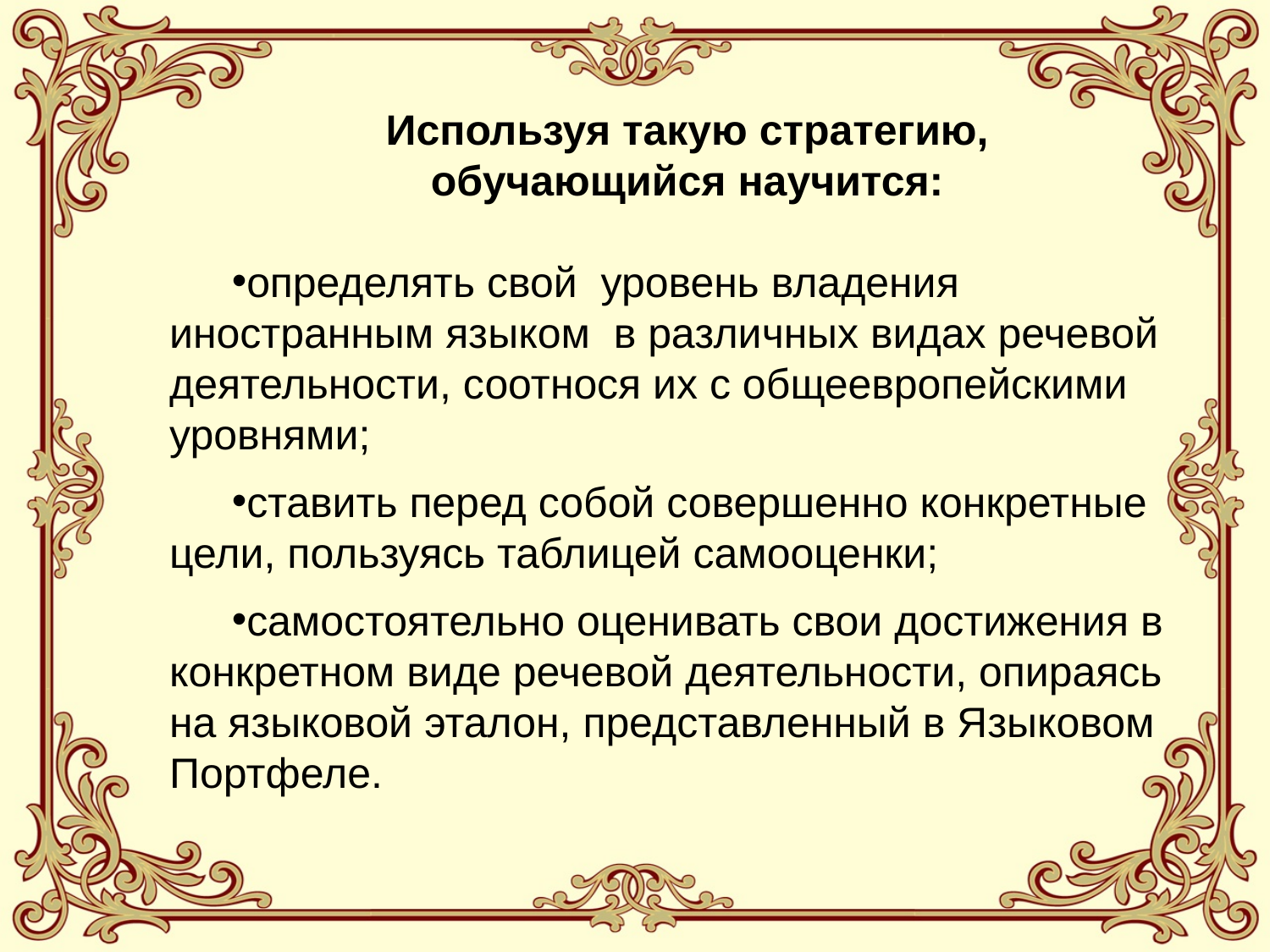

Используя такую стратегию,
обучающийся научится:

определять свой  уровень владения иностранным языком  в различных видах речевой деятельности, соотнося их с общеевропейскими уровнями;

ставить перед собой совершенно конкретные цели, пользуясь таблицей самооценки;

самостоятельно оценивать свои достижения в конкретном виде речевой деятельности, опираясь на языковой эталон, представленный в Языковом Портфеле.